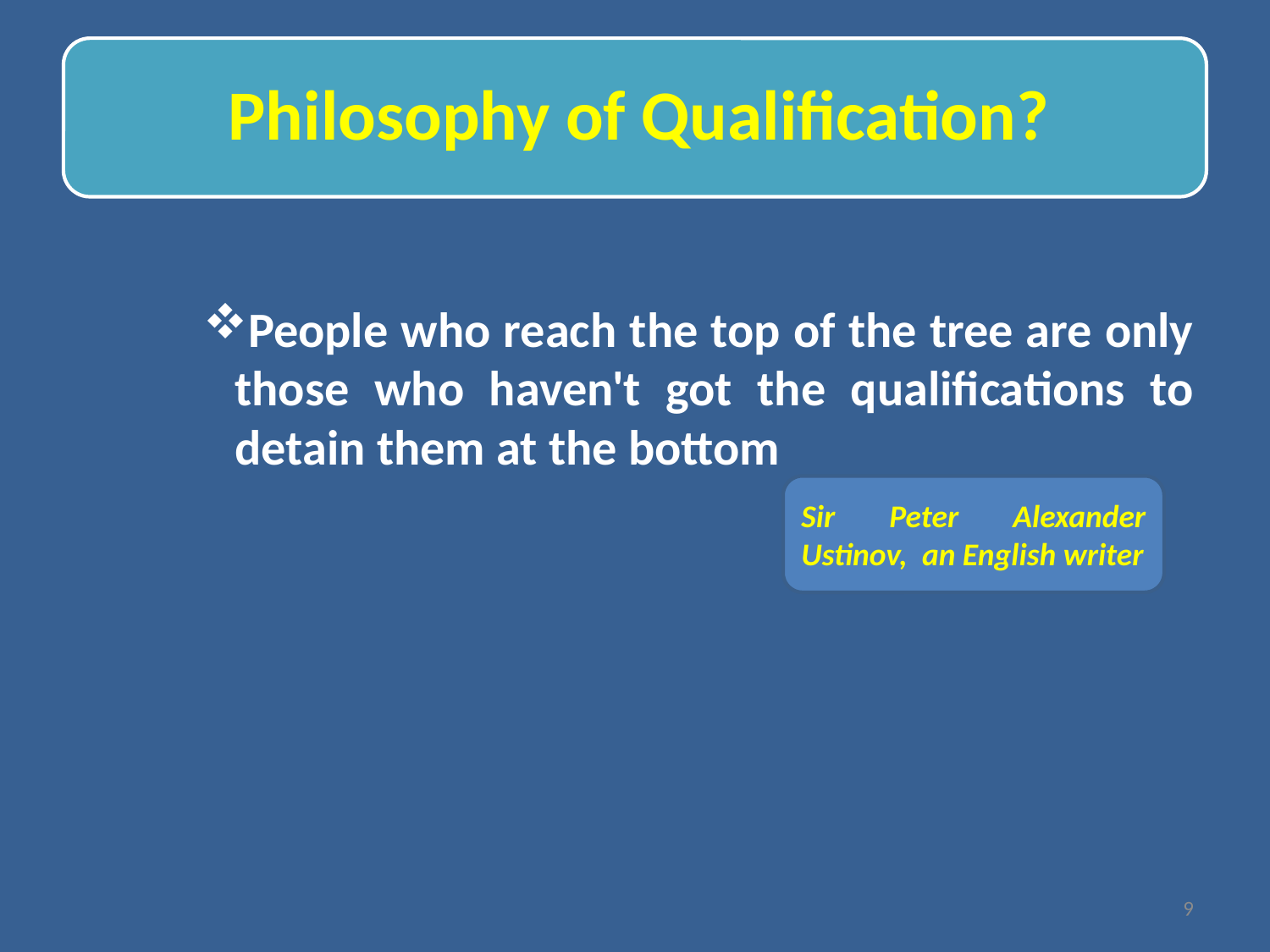

Philosophy of Qualification?

People who reach the top of the tree are only those who haven't got the qualifications to detain them at the bottom
Sir Peter Alexander Ustinov,  an English writer
9